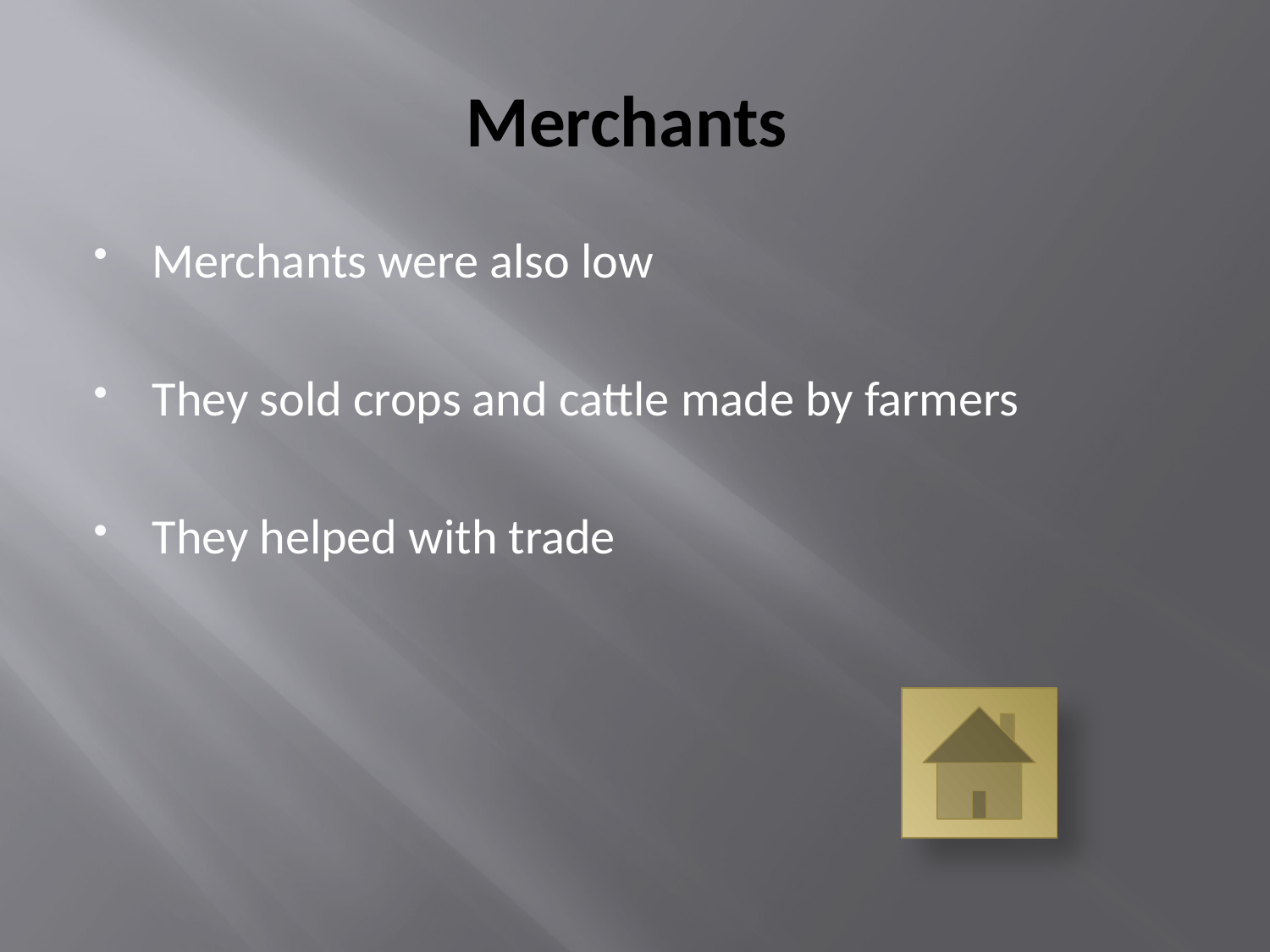

# Merchants
Merchants were also low

They sold crops and cattle made by farmers

They helped with trade